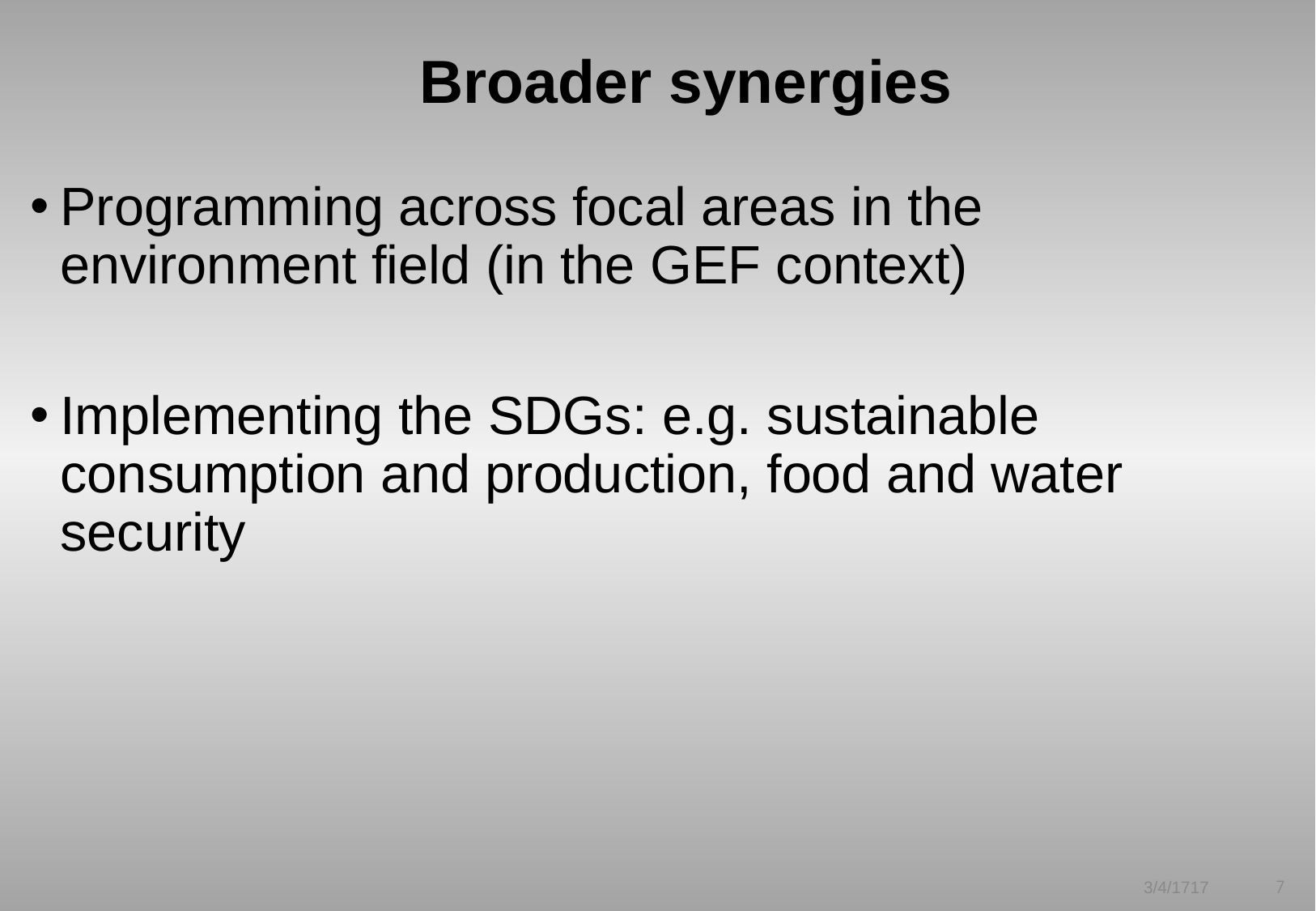

# Broader synergies
Programming across focal areas in the environment field (in the GEF context)

Implementing the SDGs: e.g. sustainable consumption and production, food and water security